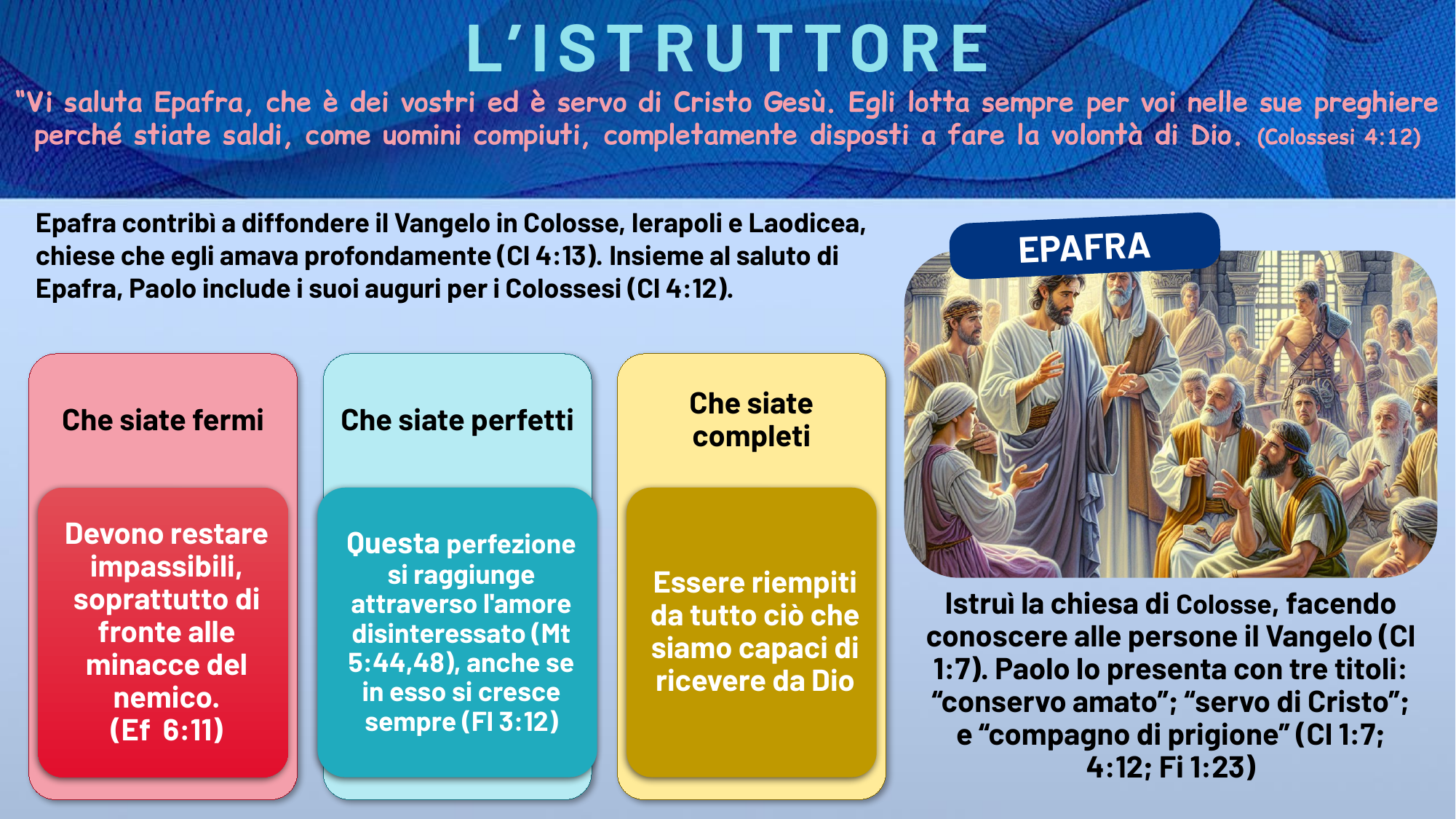

L’ISTRUTTORE
“Vi saluta Epafra, che è dei vostri ed è servo di Cristo Gesù. Egli lotta sempre per voi nelle sue preghiere perché stiate saldi, come uomini compiuti, completamente disposti a fare la volontà di Dio. (Colossesi 4:12)
Epafra contribì a diffondere il Vangelo in Colosse, Ierapoli e Laodicea, chiese che egli amava profondamente (Cl 4:13). Insieme al saluto di Epafra, Paolo include i suoi auguri per i Colossesi (Cl 4:12).
Istruì la chiesa di Colosse, facendo conoscere alle persone il Vangelo (Cl 1:7). Paolo lo presenta con tre titoli: “conservo amato”; “servo di Cristo”; e “compagno di prigione” (Cl 1:7; 4:12; Fi 1:23)
EPAFRA
Che siate fermi
Devono restare impassibili, soprattutto di fronte alle minacce del nemico.
(Ef  6:11)
Che siate perfetti
Questa perfezione si raggiunge attraverso l'amore disinteressato (Mt 5:44,48), anche se in esso si cresce sempre (Fl 3:12)
Che siate completi
Essere riempiti da tutto ciò che siamo capaci di ricevere da Dio